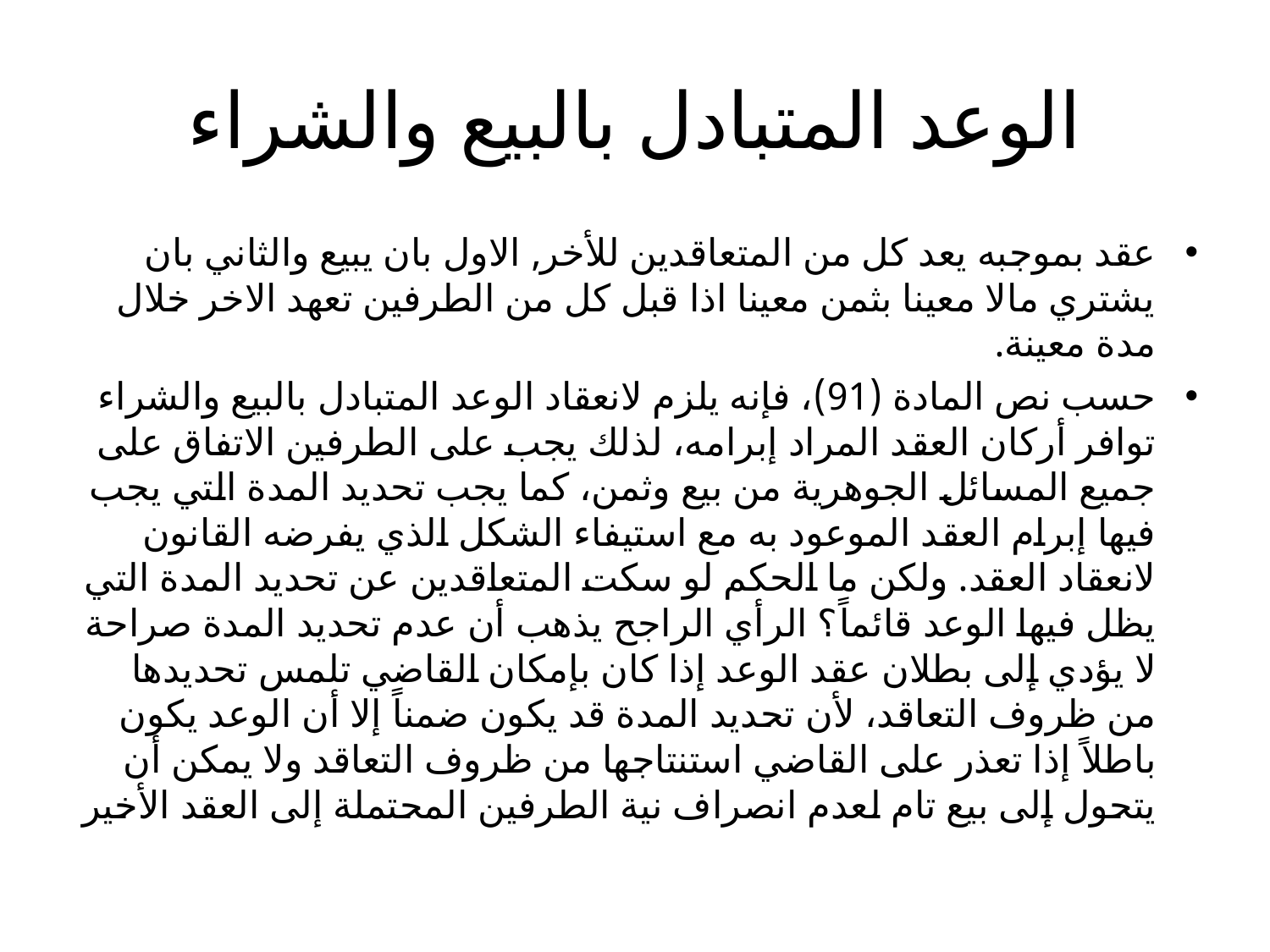

# الوعد المتبادل بالبيع والشراء
عقد بموجبه يعد كل من المتعاقدين للأخر, الاول بان يبيع والثاني بان يشتري مالا معينا بثمن معينا اذا قبل كل من الطرفين تعهد الاخر خلال مدة معينة.
حسب نص المادة (91)، فإنه يلزم لانعقاد الوعد المتبادل بالبيع والشراء توافر أركان العقد المراد إبرامه، لذلك يجب على الطرفين الاتفاق على جميع المسائل الجوهرية من بيع وثمن، كما يجب تحديد المدة التي يجب فيها إبرام العقد الموعود به مع استيفاء الشكل الذي يفرضه القانون لانعقاد العقد. ولكن ما الحكم لو سكت المتعاقدين عن تحديد المدة التي يظل فيها الوعد قائماً؟ الرأي الراجح يذهب أن عدم تحديد المدة صراحة لا يؤدي إلى بطلان عقد الوعد إذا كان بإمكان القاضي تلمس تحديدها من ظروف التعاقد، لأن تحديد المدة قد يكون ضمناً إلا أن الوعد يكون باطلاً إذا تعذر على القاضي استنتاجها من ظروف التعاقد ولا يمكن أن يتحول إلى بيع تام لعدم انصراف نية الطرفين المحتملة إلى العقد الأخير